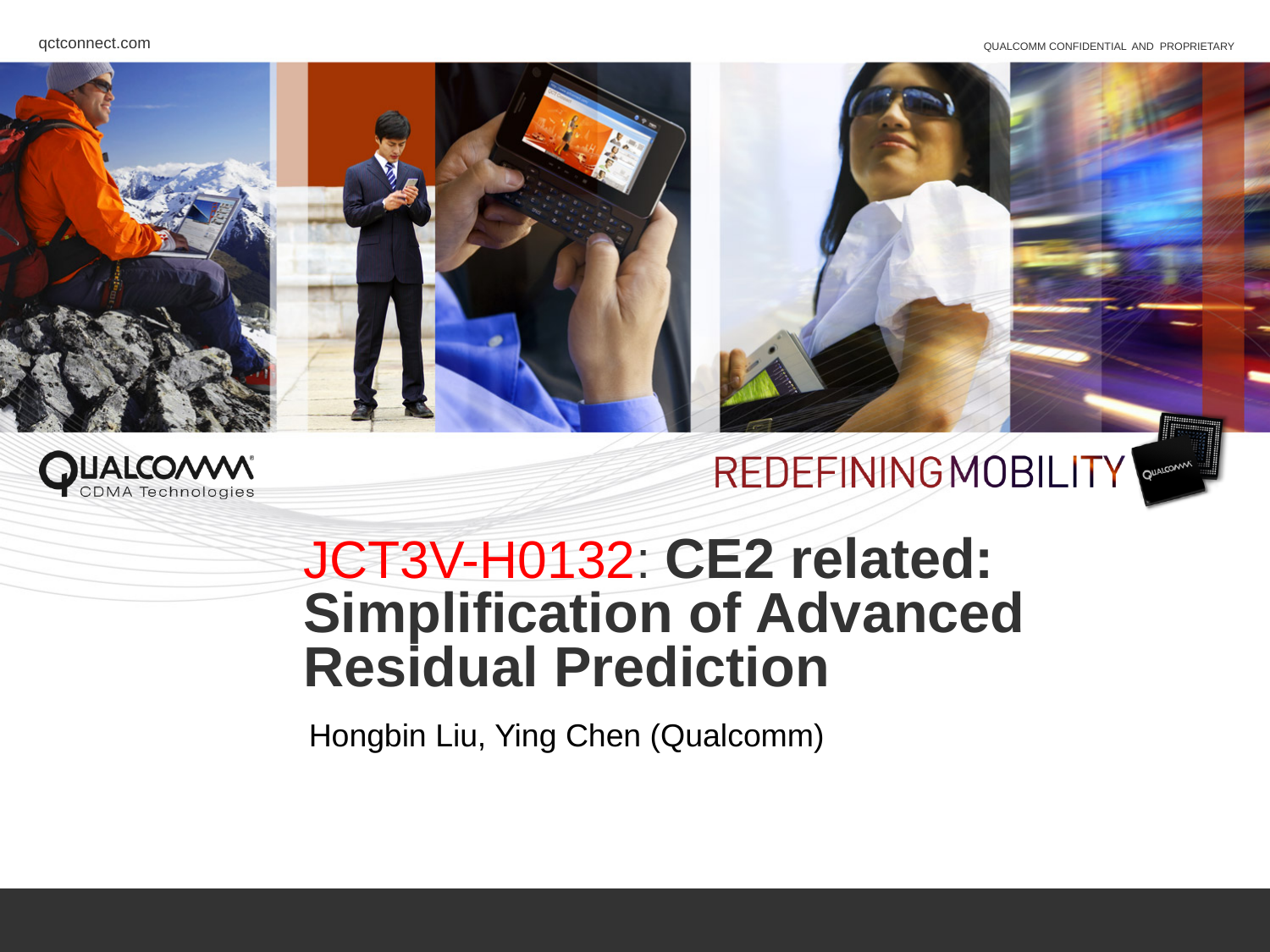

# JCT3V-H0132: CE2 related: Simplification of Advanced Residual Prediction
Hongbin Liu, Ying Chen (Qualcomm)